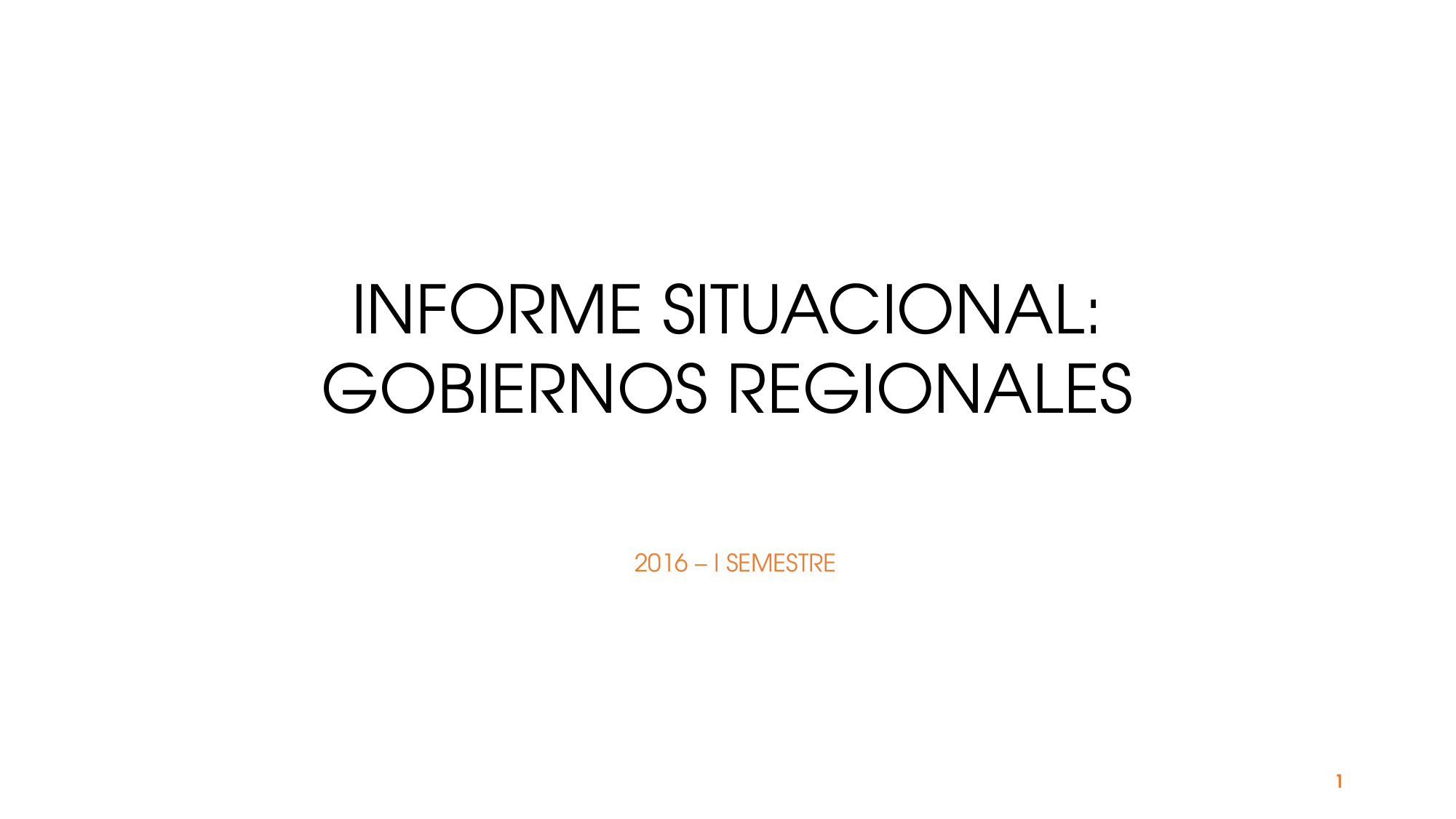

INFORME SITUACIONAL:
GOBIERNOS REGIONALES
2016 – I SEMESTRE
1